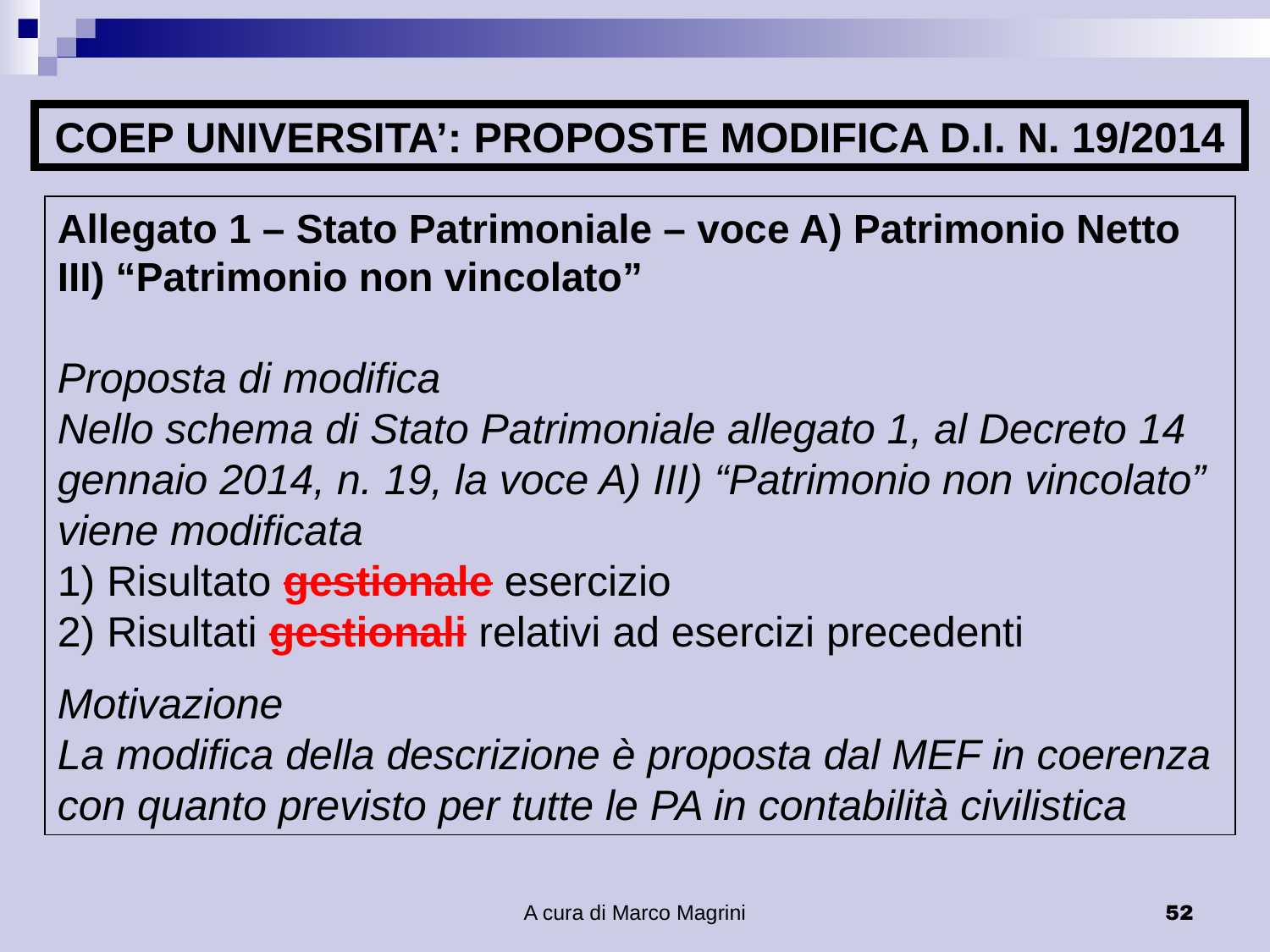

COEP UNIVERSITA’: PROPOSTE MODIFICA D.I. N. 19/2014
Allegato 1 – Stato Patrimoniale – voce A) Patrimonio Netto III) “Patrimonio non vincolato”

Proposta di modifica
Nello schema di Stato Patrimoniale allegato 1, al Decreto 14 gennaio 2014, n. 19, la voce A) III) “Patrimonio non vincolato” viene modificata
1) Risultato gestionale esercizio
2) Risultati gestionali relativi ad esercizi precedenti

Motivazione
La modifica della descrizione è proposta dal MEF in coerenza con quanto previsto per tutte le PA in contabilità civilistica
A cura di Marco Magrini
52